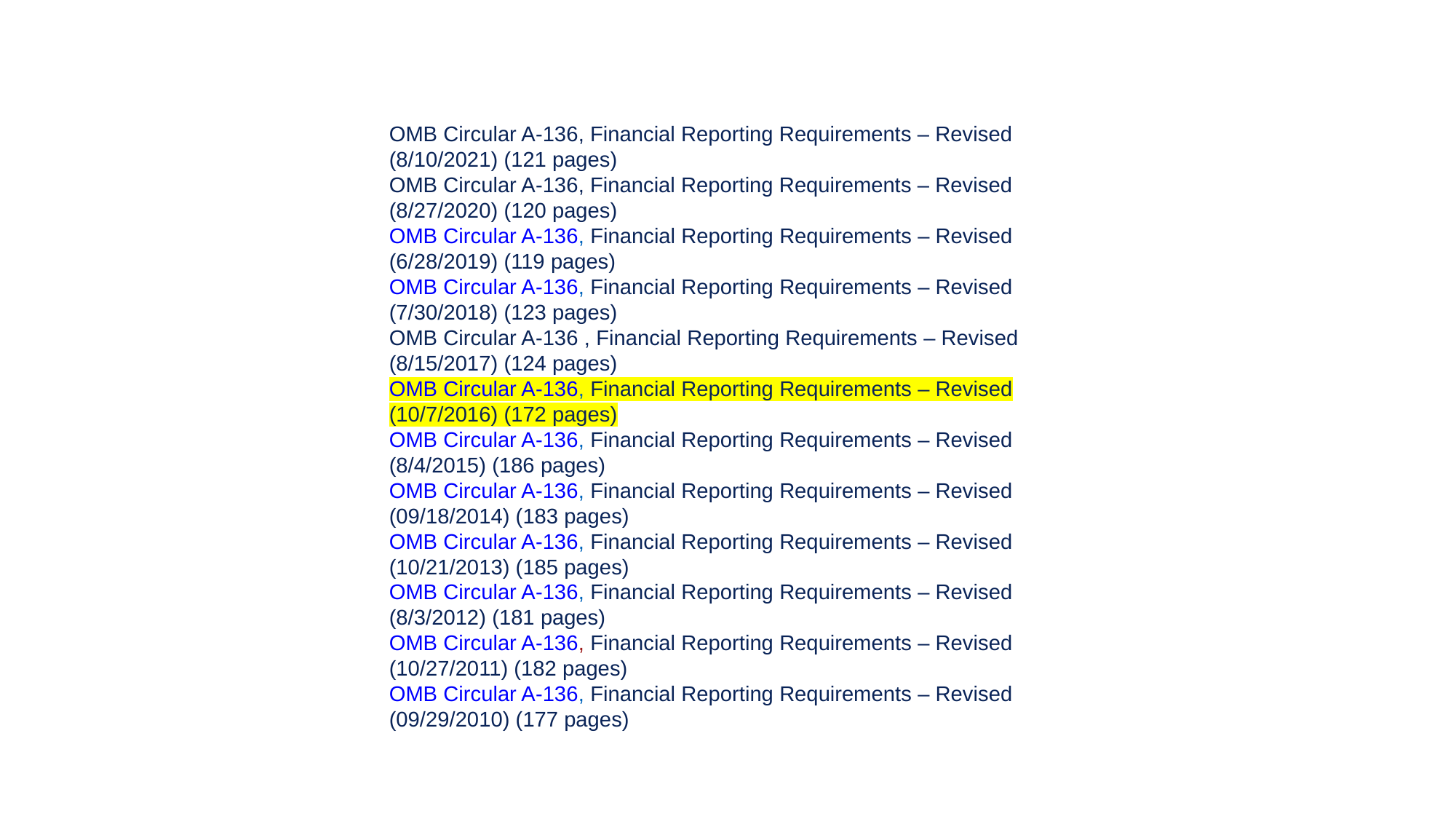

OMB Circular A-136, Financial Reporting Requirements – Revised (8/10/2021) (121 pages)
OMB Circular A-136, Financial Reporting Requirements – Revised (8/27/2020) (120 pages)
OMB Circular A-136, Financial Reporting Requirements – Revised (6/28/2019) (119 pages)
OMB Circular A-136, Financial Reporting Requirements – Revised  (7/30/2018) (123 pages)
OMB Circular A-136 , Financial Reporting Requirements – Revised (8/15/2017) (124 pages)
OMB Circular A-136, Financial Reporting Requirements – Revised (10/7/2016) (172 pages)
OMB Circular A-136, Financial Reporting Requirements – Revised (8/4/2015) (186 pages)
OMB Circular A-136, Financial Reporting Requirements – Revised (09/18/2014) (183 pages)
OMB Circular A-136, Financial Reporting Requirements – Revised (10/21/2013) (185 pages)
OMB Circular A-136, Financial Reporting Requirements – Revised (8/3/2012) (181 pages)
OMB Circular A-136, Financial Reporting Requirements – Revised (10/27/2011) (182 pages)
OMB Circular A-136, Financial Reporting Requirements – Revised (09/29/2010) (177 pages)